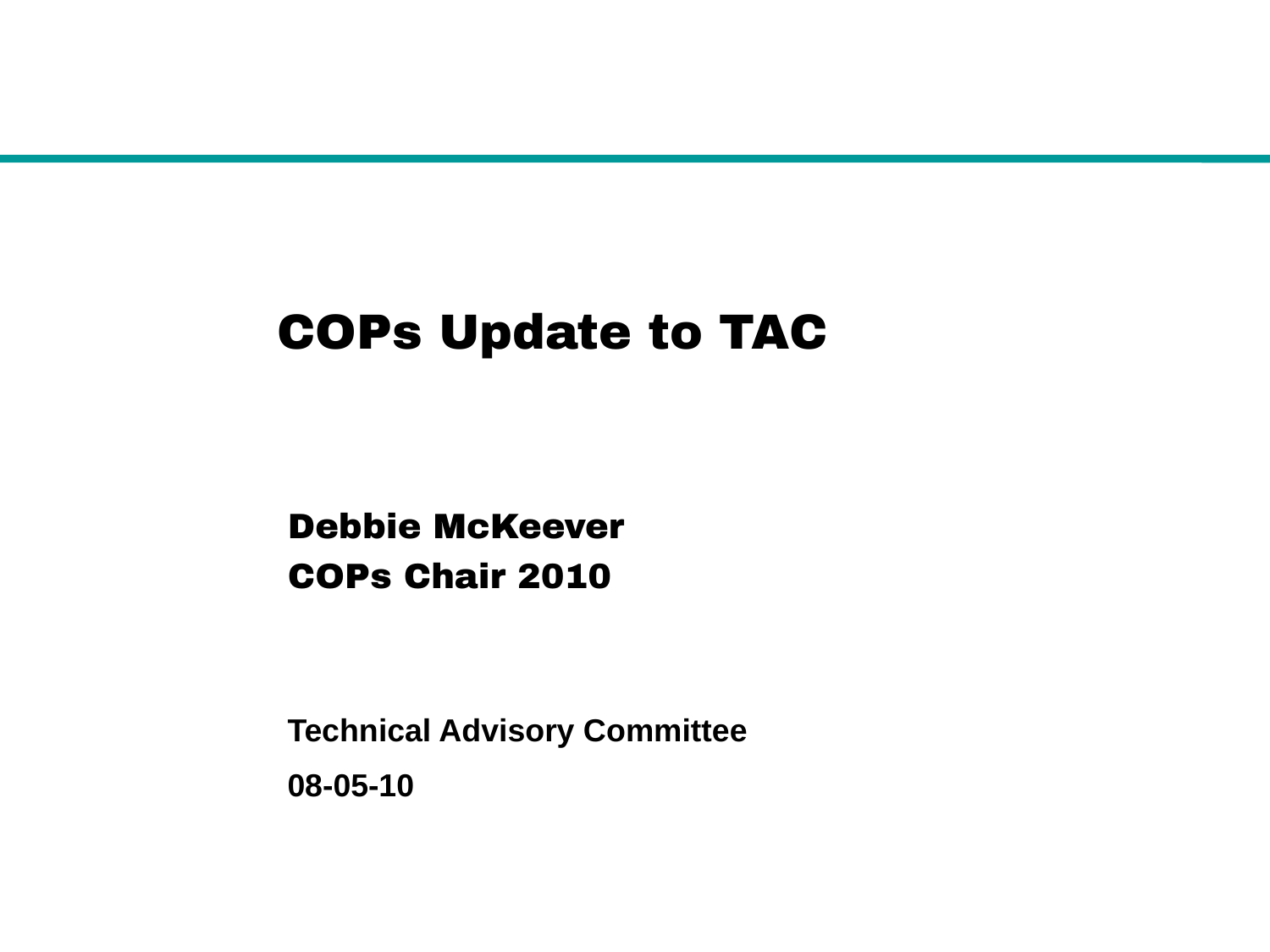

COPs Update to TAC
Debbie McKeever
COPs Chair 2010
Technical Advisory Committee
08-05-10